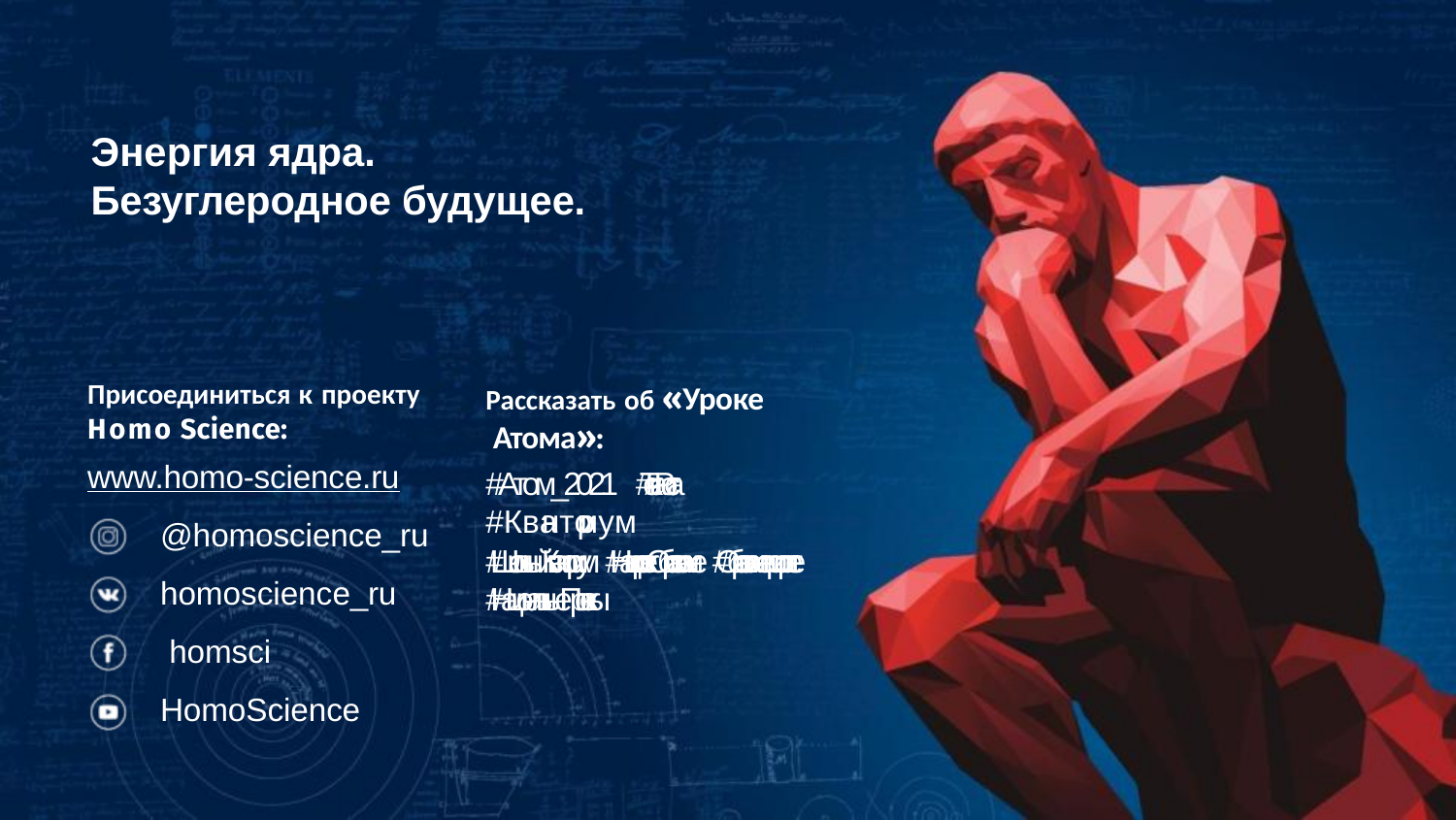

# Энергия ядра.  Безуглеродное будущее.
Присоединиться к проекту
Homo Science:
www.homo-science.ru
@homoscience_ru
homoscience_ru  homsci  HomoScience
Рассказать об «Уроке  Атома»:
#Атом_2021  #ТочкаРоста  #Кванториум
#ШкольныйКванториум  #НацпроектОбразование  #Образованиевприоритете  #НациональныеПроекты